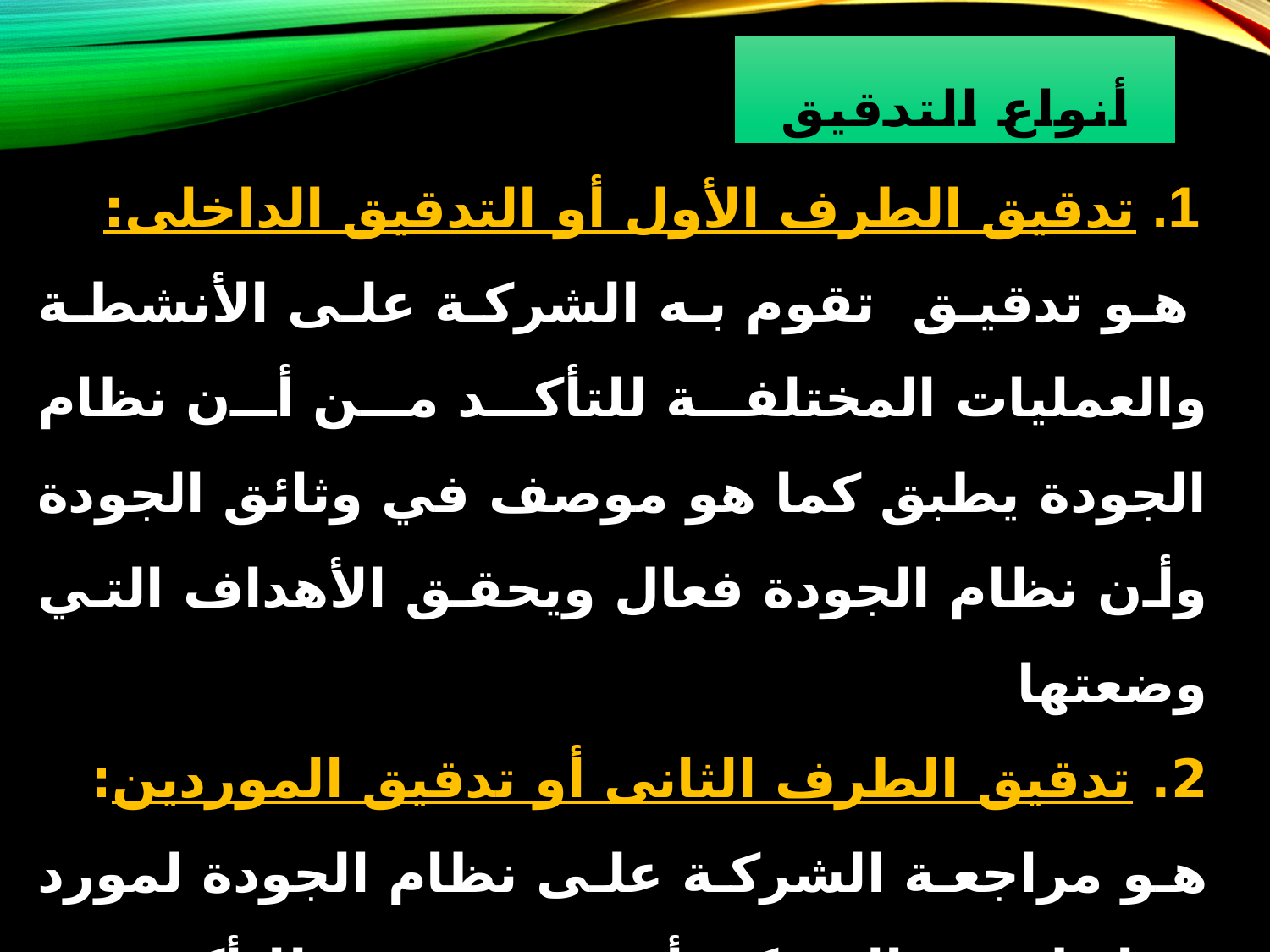

أنواع التدقيق
تدقيق الطرف الأول أو التدقيق الداخلى:
 هو تدقيق  تقوم به الشركة على الأنشطة والعمليات المختلفة للتأكد من أن نظام الجودة يطبق كما هو موصف في وثائق الجودة وأن نظام الجودة فعال ويحقق الأهداف التي وضعتها الشركة.
2. تدقيق الطرف الثانى أو تدقيق الموردين:
هو مراجعة الشركة على نظام الجودة لمورد يتعامل مع الشركة أو مورد جديد للتأكد من قدرتهم على تحقيق متطلبات محددة.